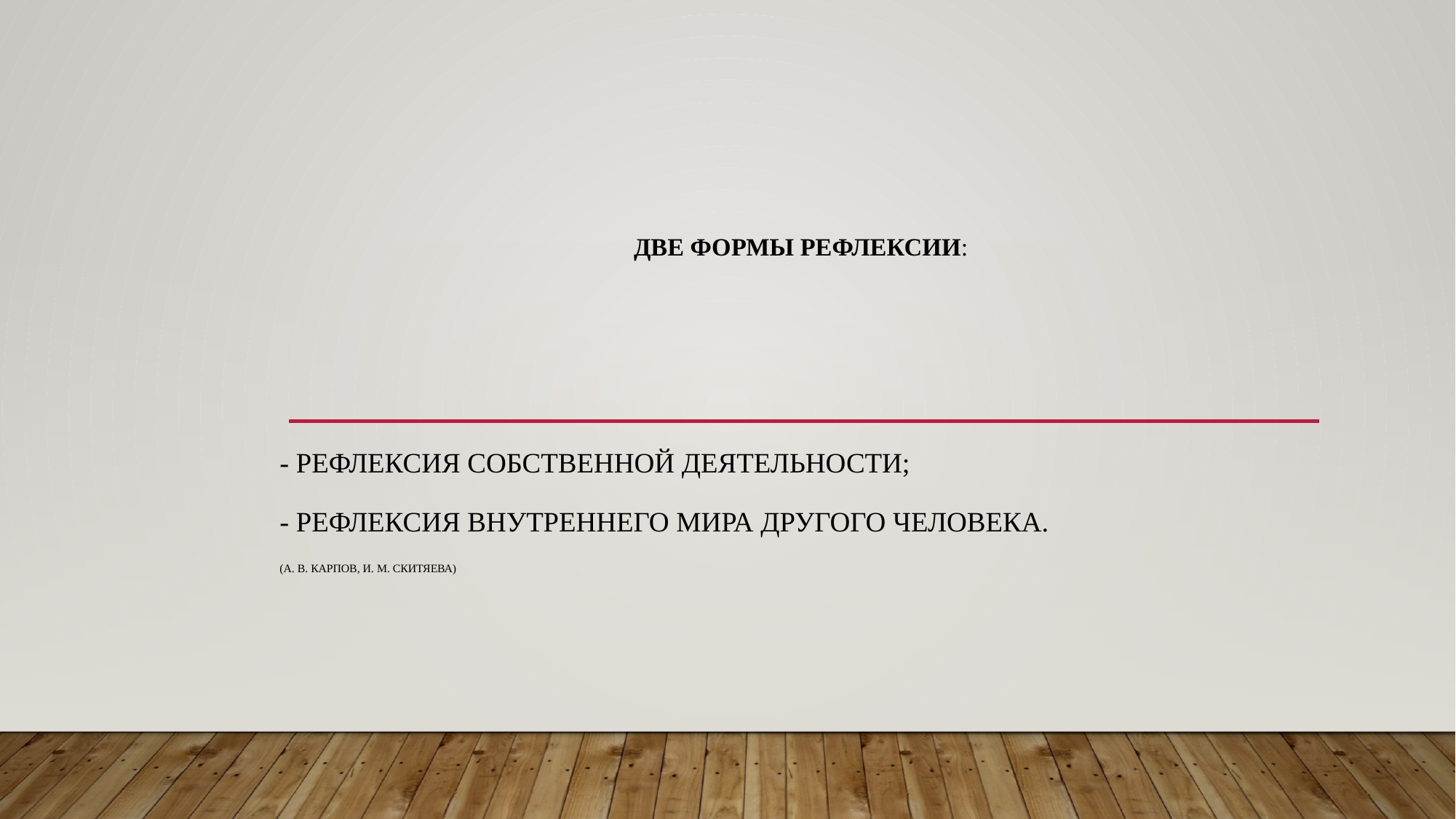

# две формы рефлексии:
- рефлексия собственной деятельности;
- рефлексия внутреннего мира другого человека.
(А. В. Карпов, И. М. Скитяева)